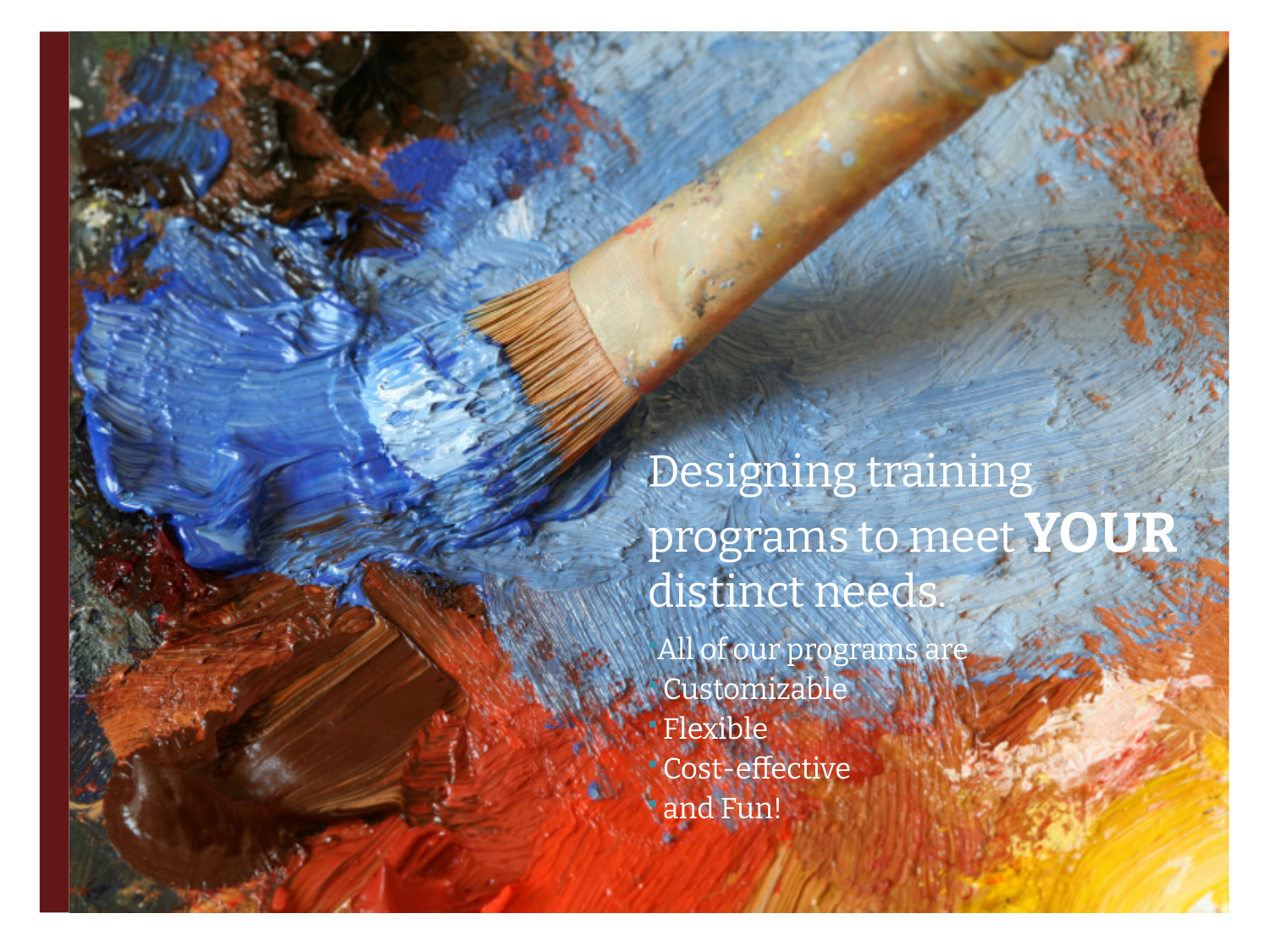

# Designing training programs to meet YOUR distinct needs.
All of our programs are
 Customizable
 Flexible
 Cost-effective
 and Fun!